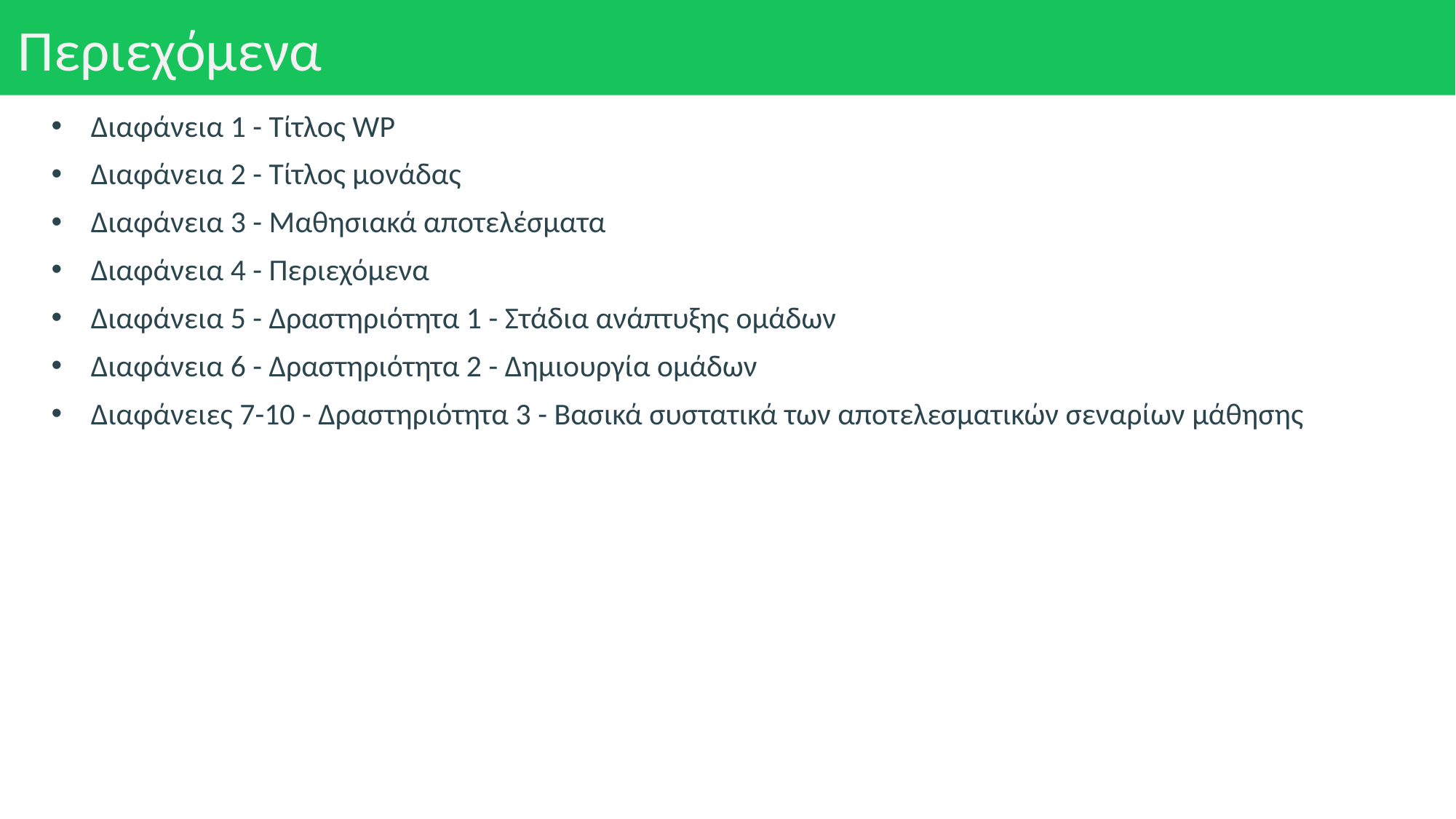

# Περιεχόμενα
Διαφάνεια 1 - Τίτλος WP
Διαφάνεια 2 - Τίτλος μονάδας
Διαφάνεια 3 - Μαθησιακά αποτελέσματα
Διαφάνεια 4 - Περιεχόμενα
Διαφάνεια 5 - Δραστηριότητα 1 - Στάδια ανάπτυξης ομάδων
Διαφάνεια 6 - Δραστηριότητα 2 - Δημιουργία ομάδων
Διαφάνειες 7-10 - Δραστηριότητα 3 - Βασικά συστατικά των αποτελεσματικών σεναρίων μάθησης